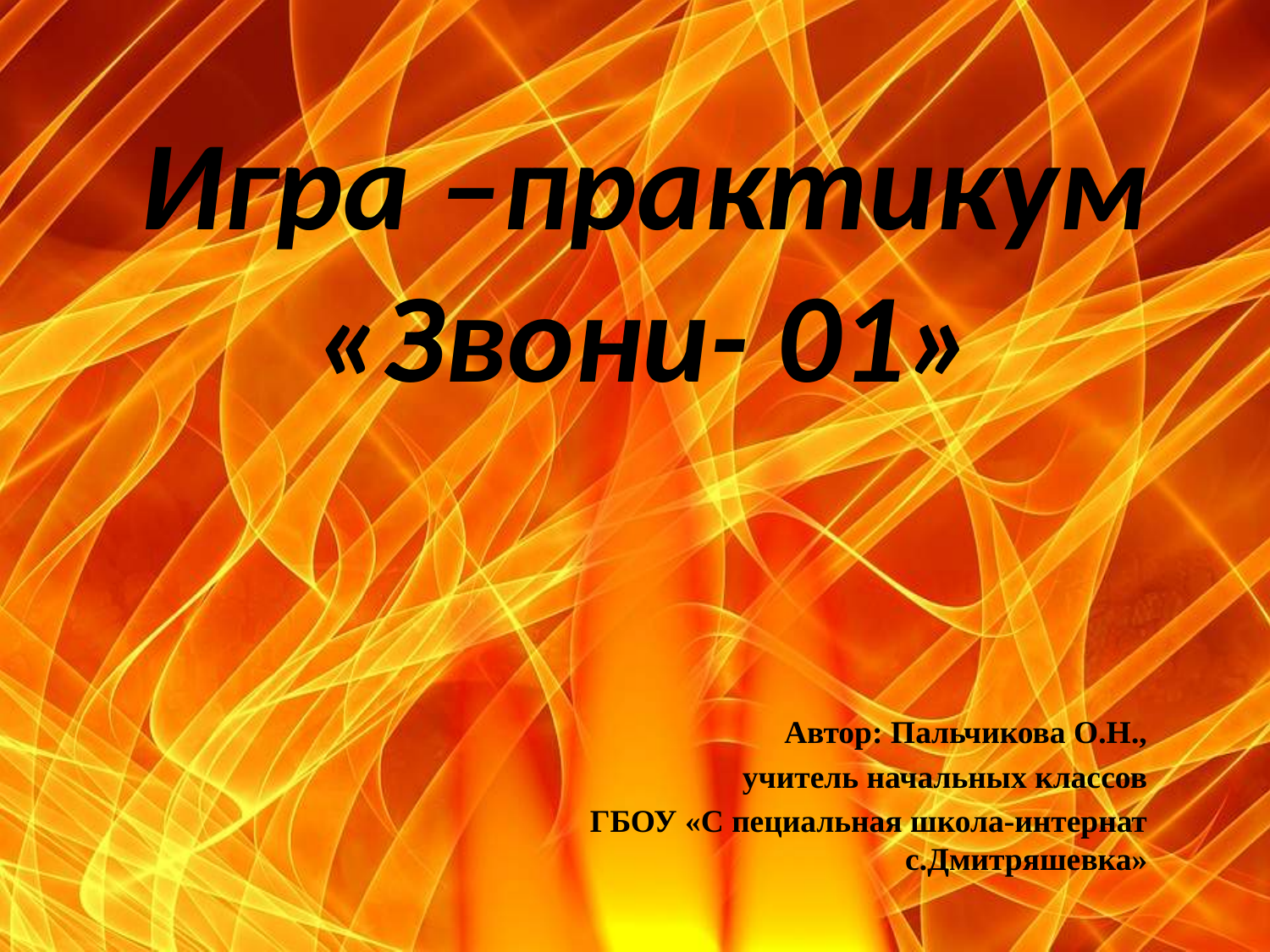

Игра –практикум
«Звони- 01»
Автор: Пальчикова О.Н.,
учитель начальных классов
ГБОУ «С пециальная школа-интернат с.Дмитряшевка»